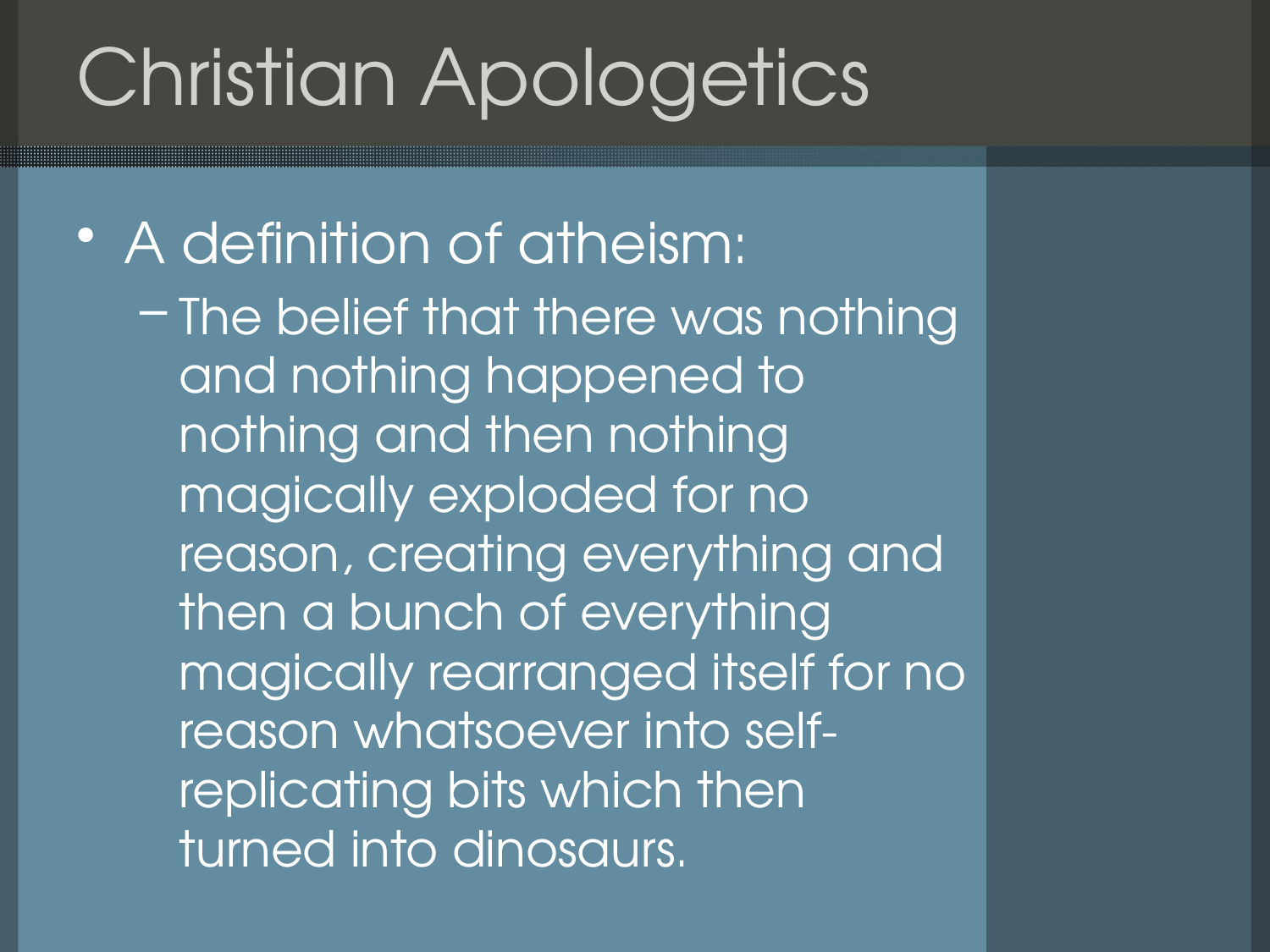

# Christian Apologetics
A definition of atheism:
The belief that there was nothing and nothing happened to nothing and then nothing magically exploded for no reason, creating everything and then a bunch of everything magically rearranged itself for no reason whatsoever into self-replicating bits which then turned into dinosaurs.